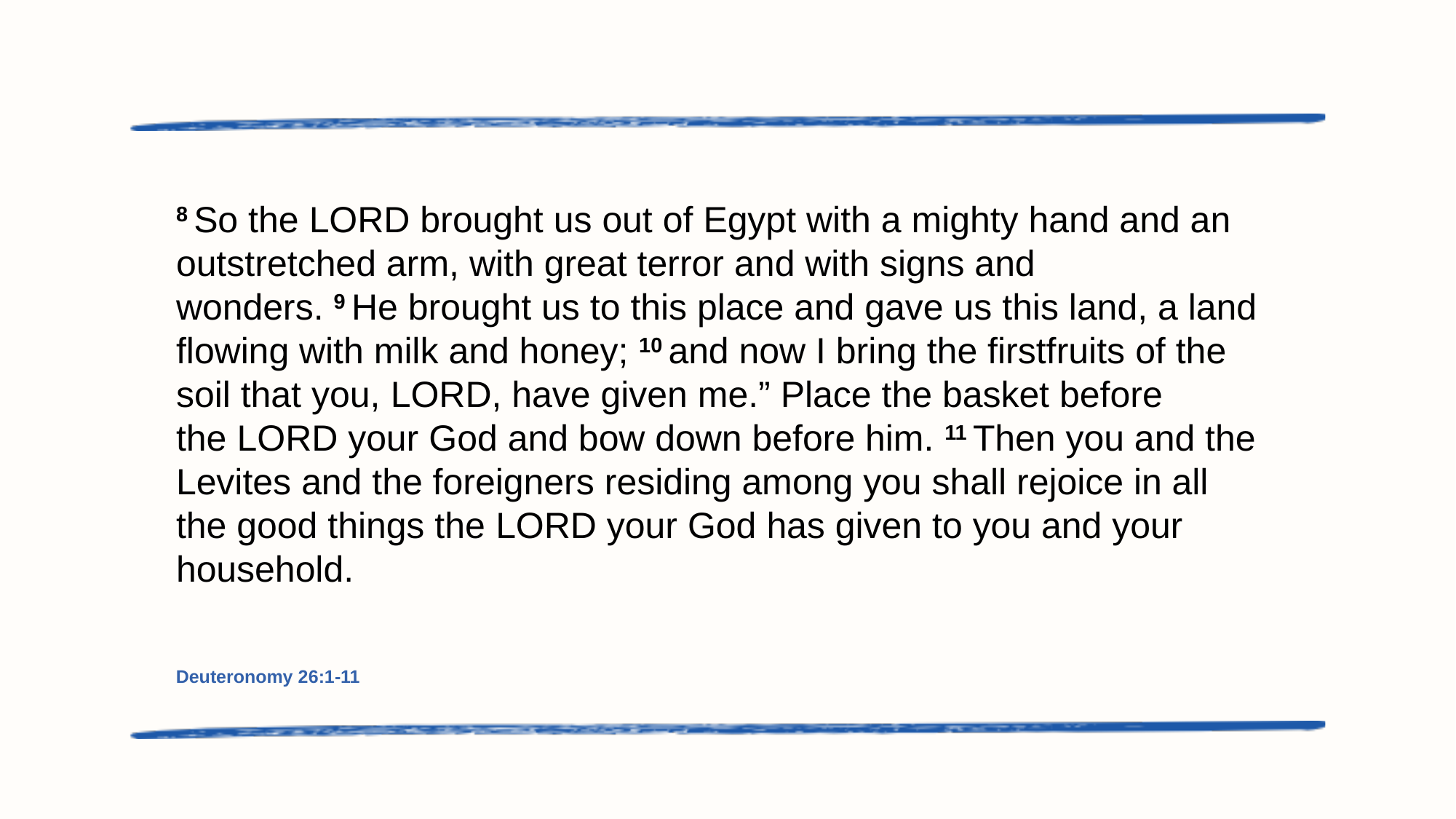

8 So the Lord brought us out of Egypt with a mighty hand and an outstretched arm, with great terror and with signs and wonders. 9 He brought us to this place and gave us this land, a land flowing with milk and honey; 10 and now I bring the firstfruits of the soil that you, Lord, have given me.” Place the basket before the Lord your God and bow down before him. 11 Then you and the Levites and the foreigners residing among you shall rejoice in all the good things the Lord your God has given to you and your household.
Deuteronomy 26:1-11